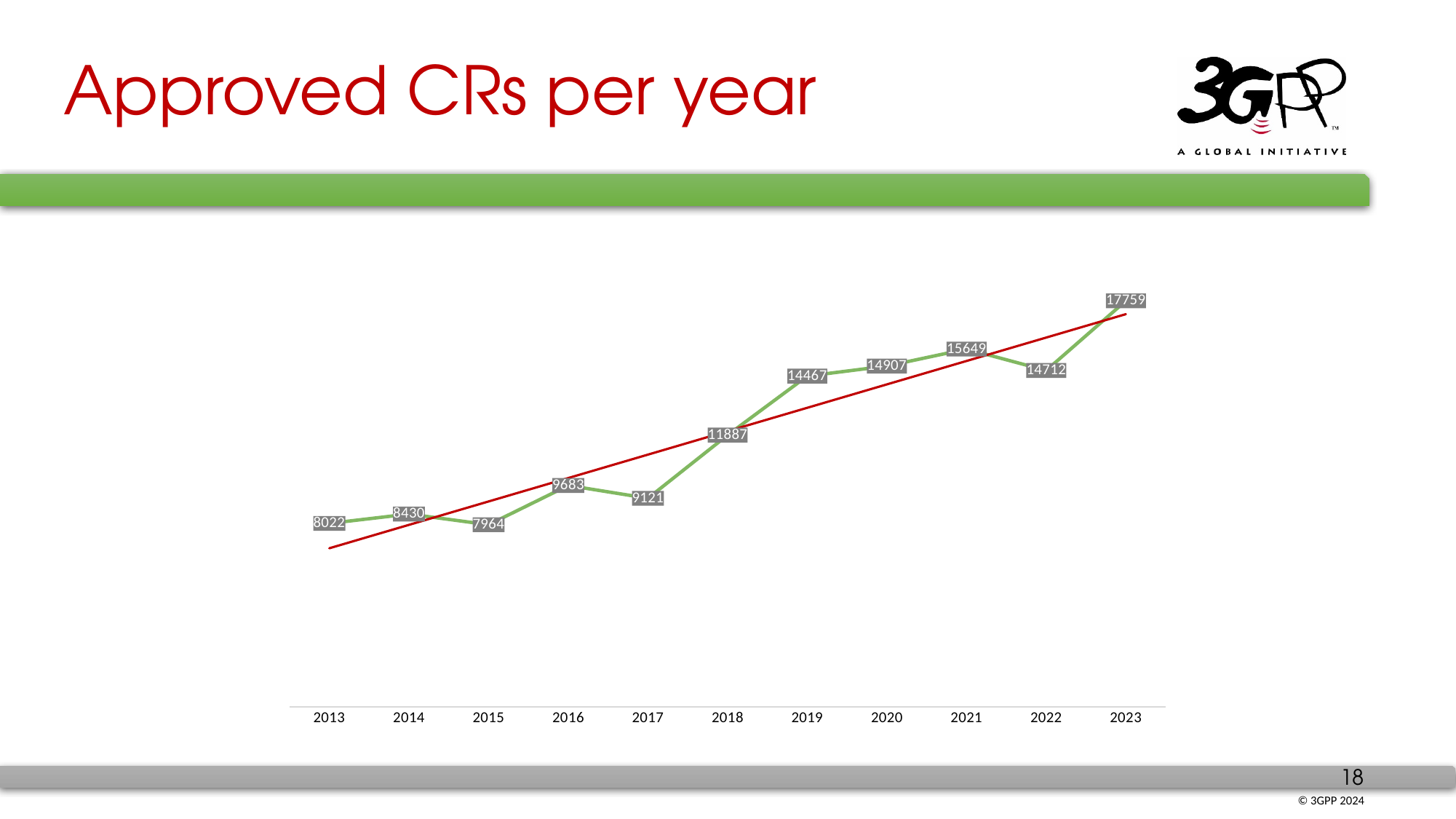

# Approved CRs per year

### Chart

| Category |  |
|---|---|
| 2013 | 8022.0 |
| 2014 | 8430.0 |
| 2015 | 7964.0 |
| 2016 | 9683.0 |
| 2017 | 9121.0 |
| 2018 | 11887.0 |
| 2019 | 14467.0 |
| 2020 | 14907.333333333334 |
| 2021 | 15649.0 |
| 2022 | 14712.333333333334 |
| 2023 | 17759.0 |